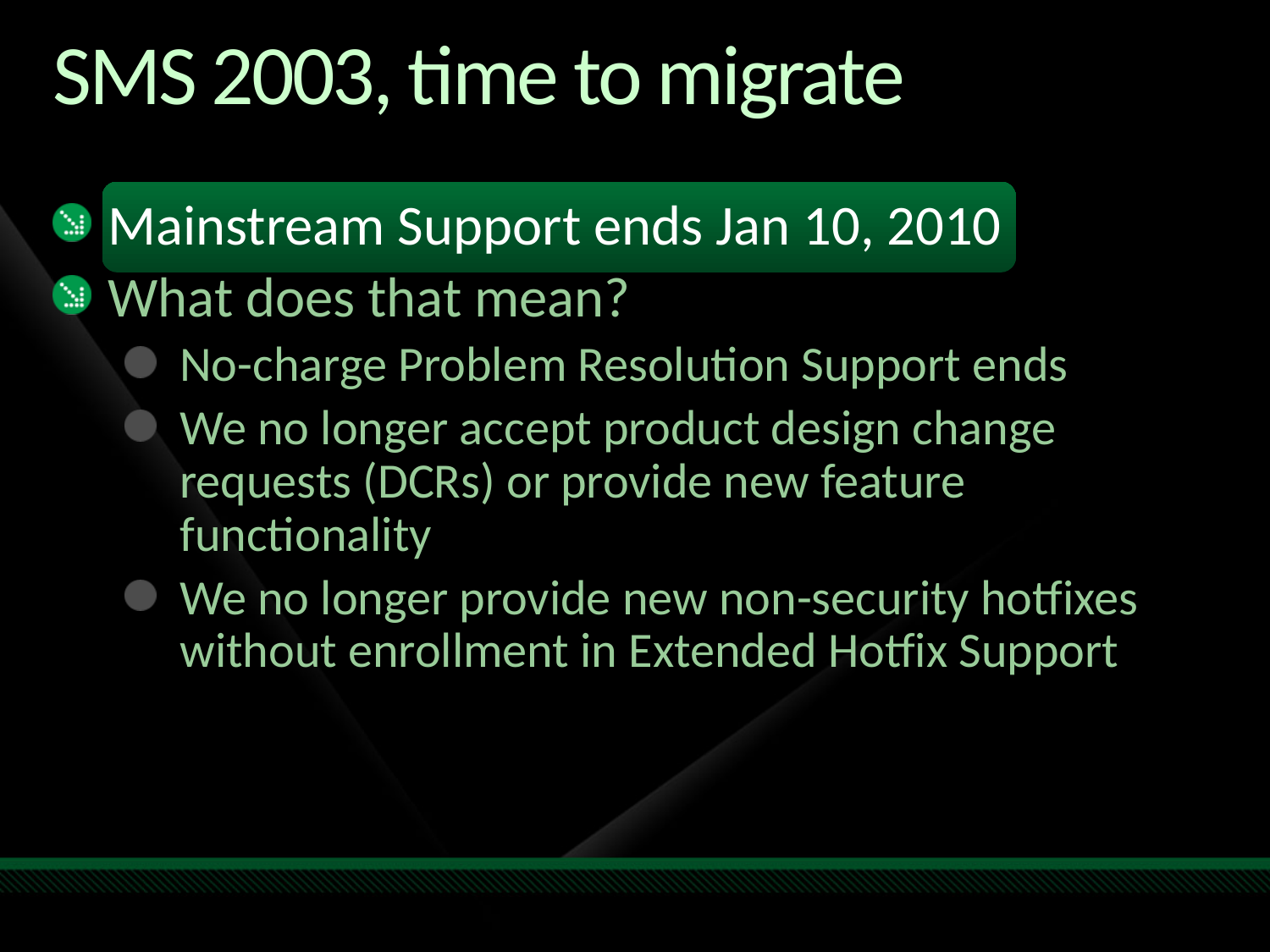

# SMS 2003, time to migrate

Mainstream Support ends Jan 10, 2010
What does that mean?
No-charge Problem Resolution Support ends
We no longer accept product design change requests (DCRs) or provide new feature functionality
We no longer provide new non-security hotfixes without enrollment in Extended Hotfix Support